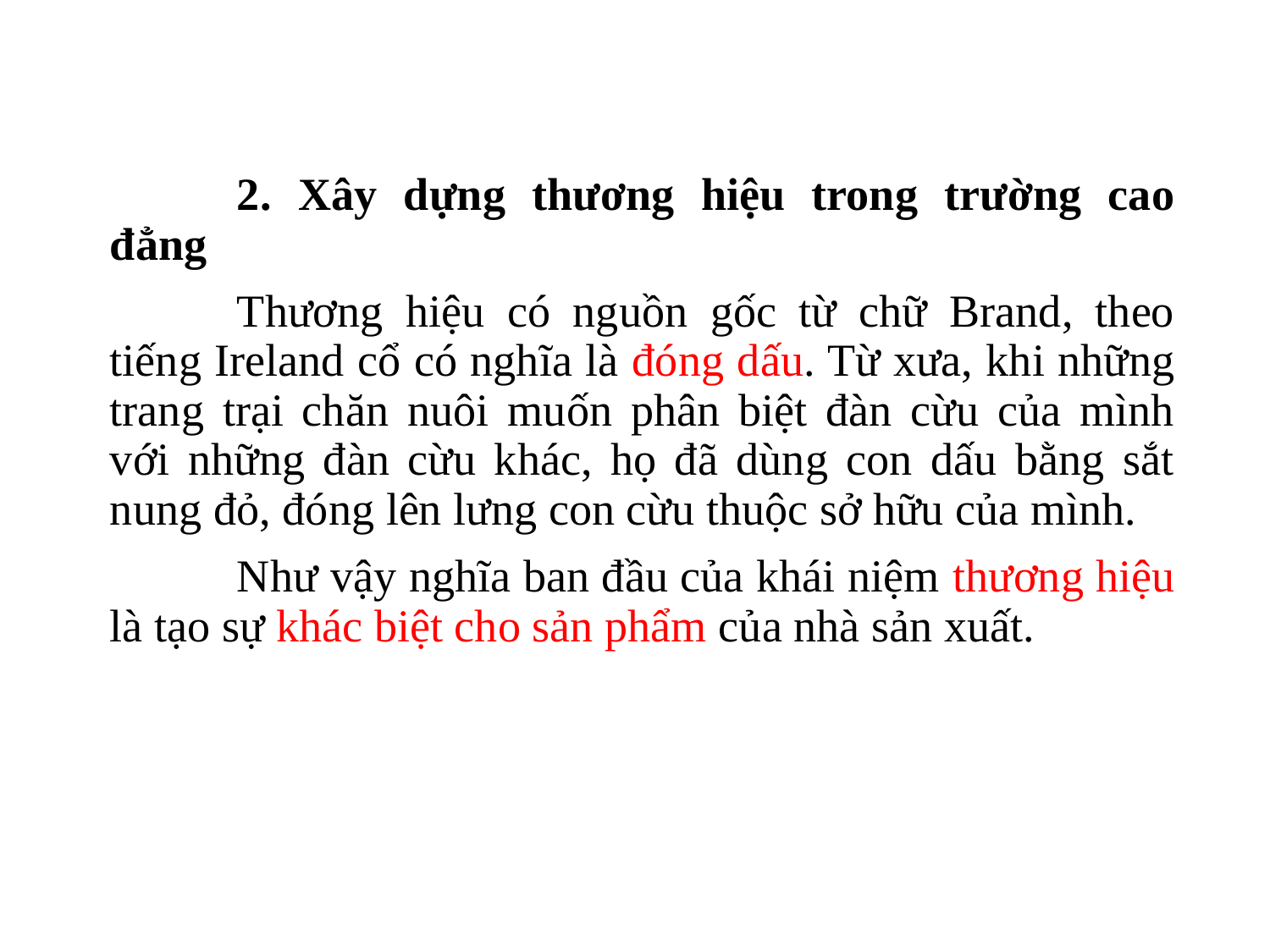

2. Xây dựng thương hiệu trong trường cao đẳng
	Thương hiệu có nguồn gốc từ chữ Brand, theo tiếng Ireland cổ có nghĩa là đóng dấu. Từ xưa, khi những trang trại chăn nuôi muốn phân biệt đàn cừu của mình với những đàn cừu khác, họ đã dùng con dấu bằng sắt nung đỏ, đóng lên lưng con cừu thuộc sở hữu của mình.
	Như vậy nghĩa ban đầu của khái niệm thương hiệu là tạo sự khác biệt cho sản phẩm của nhà sản xuất.